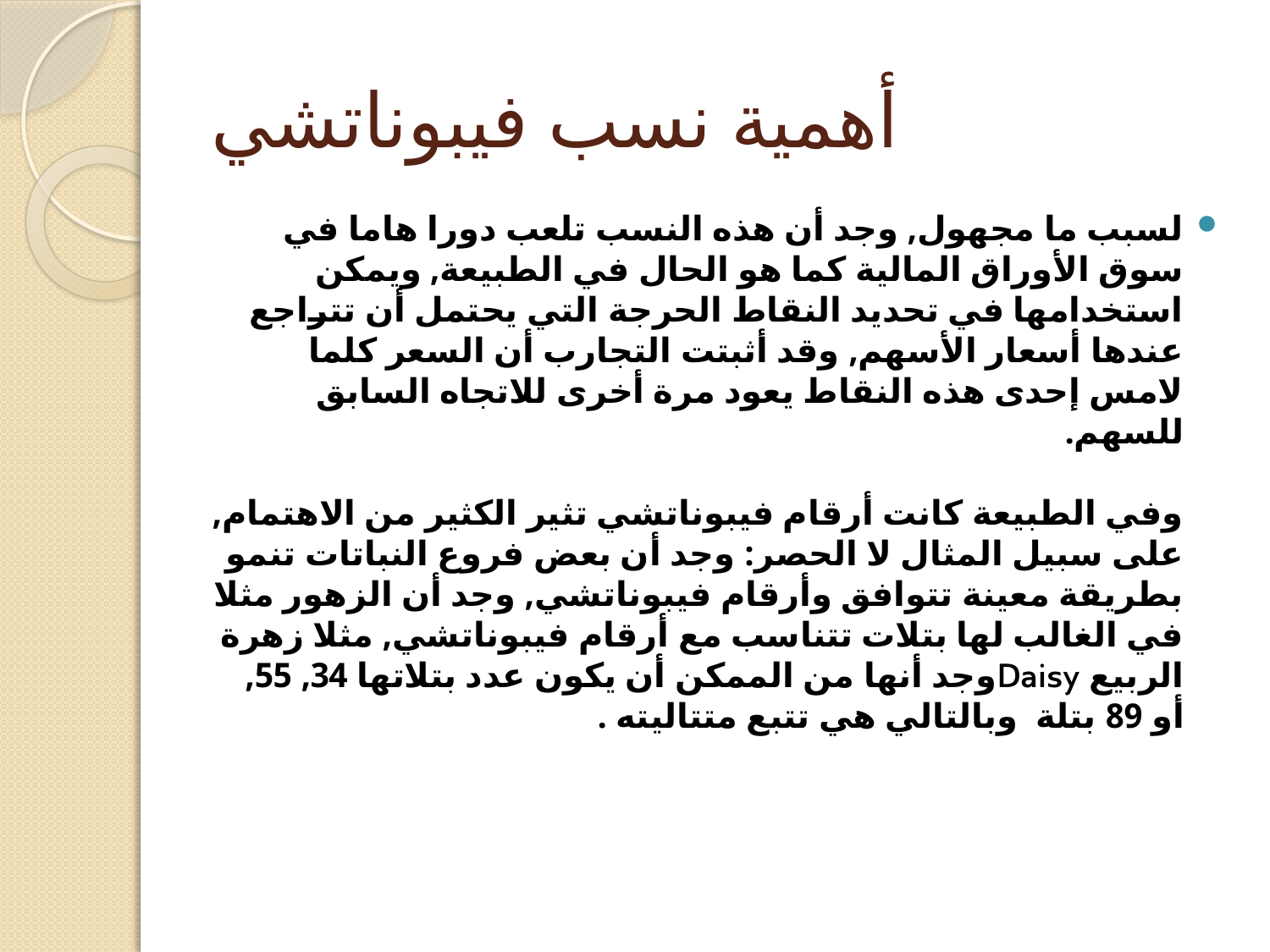

# أهمية نسب فيبوناتشي
لسبب ما مجهول, وجد أن هذه النسب تلعب دورا هاما في سوق الأوراق المالية كما هو الحال في الطبيعة, ويمكن استخدامها في تحديد النقاط الحرجة التي يحتمل أن تتراجع عندها أسعار الأسهم, وقد أثبتت التجارب أن السعر كلما لامس إحدى هذه النقاط يعود مرة أخرى للاتجاه السابق للسهم.
وفي الطبيعة كانت أرقام فيبوناتشي تثير الكثير من الاهتمام, على سبيل المثال لا الحصر: وجد أن بعض فروع النباتات تنمو بطريقة معينة تتوافق وأرقام فيبوناتشي, وجد أن الزهور مثلا في الغالب لها بتلات تتناسب مع أرقام فيبوناتشي, مثلا زهرة الربيع Daisyوجد أنها من الممكن أن يكون عدد بتلاتها 34, 55, أو 89 بتلة  وبالتالي هي تتبع متتاليته .